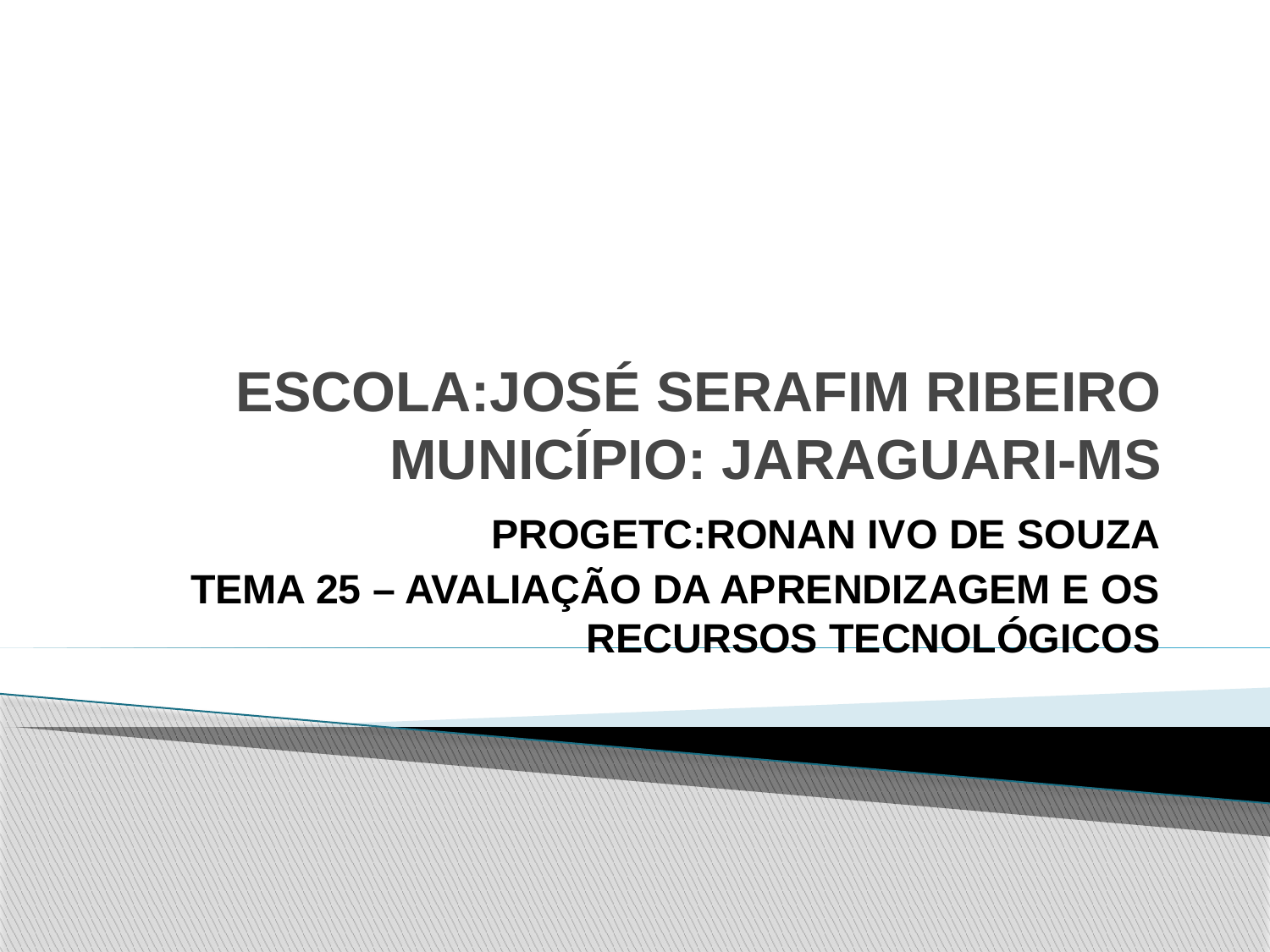

# ESCOLA:JOSÉ SERAFIM RIBEIRO MUNICÍPIO: JARAGUARI-MS
PROGETC:RONAN IVO DE SOUZA
TEMA 25 – AVALIAÇÃO DA APRENDIZAGEM E OS RECURSOS TECNOLÓGICOS